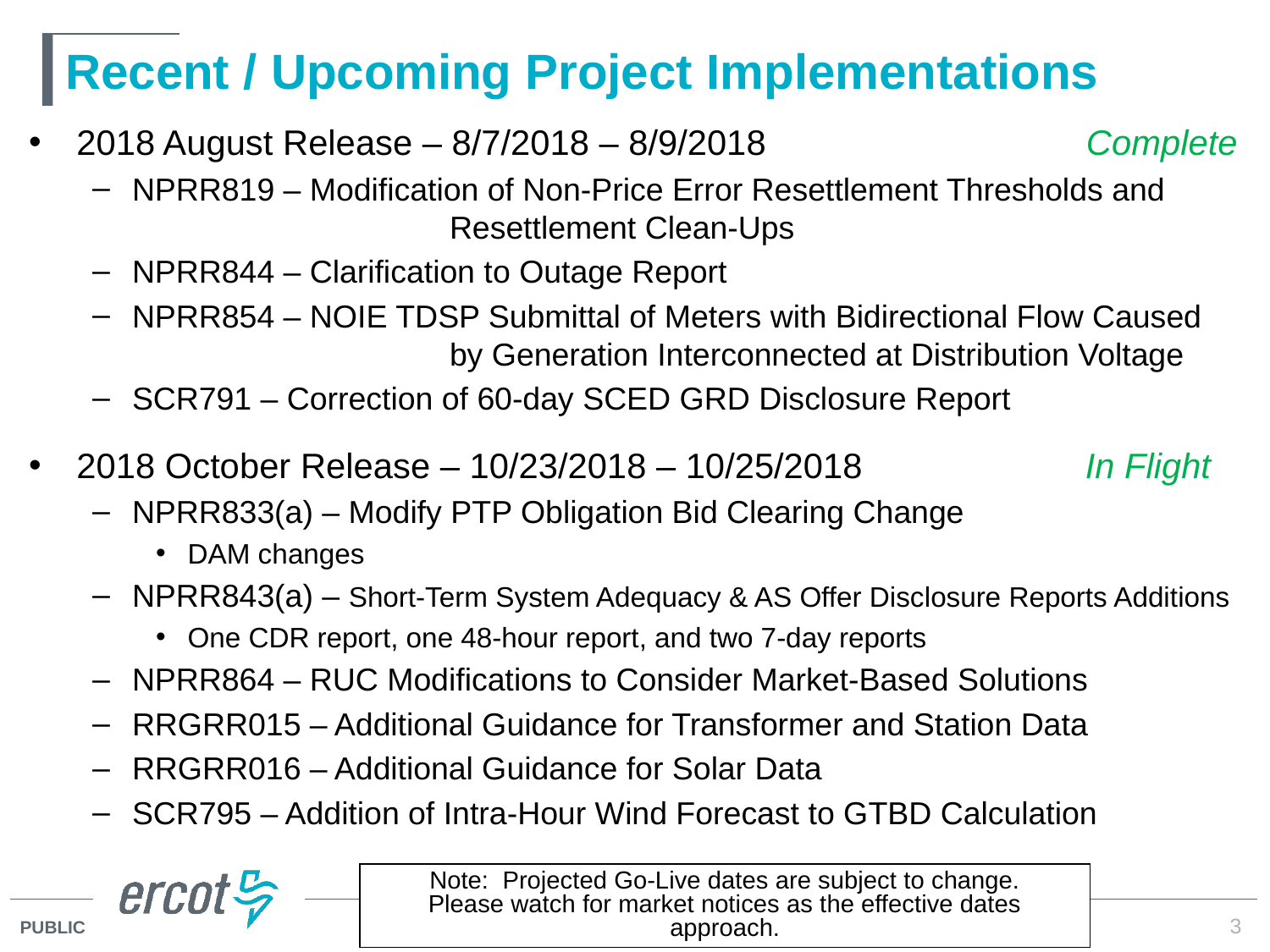

# Recent / Upcoming Project Implementations
2018 August Release – 8/7/2018 – 8/9/2018 	 Complete
NPRR819 – Modification of Non-Price Error Resettlement Thresholds and 	Resettlement Clean-Ups
NPRR844 – Clarification to Outage Report
NPRR854 – NOIE TDSP Submittal of Meters with Bidirectional Flow Caused 	by Generation Interconnected at Distribution Voltage
SCR791 – Correction of 60-day SCED GRD Disclosure Report

2018 October Release – 10/23/2018 – 10/25/2018 	 In Flight
NPRR833(a) – Modify PTP Obligation Bid Clearing Change
DAM changes
NPRR843(a) – Short-Term System Adequacy & AS Offer Disclosure Reports Additions
One CDR report, one 48-hour report, and two 7-day reports
NPRR864 – RUC Modifications to Consider Market-Based Solutions
RRGRR015 – Additional Guidance for Transformer and Station Data
RRGRR016 – Additional Guidance for Solar Data
SCR795 – Addition of Intra-Hour Wind Forecast to GTBD Calculation
Note:  Projected Go-Live dates are subject to change.
Please watch for market notices as the effective dates approach.
3